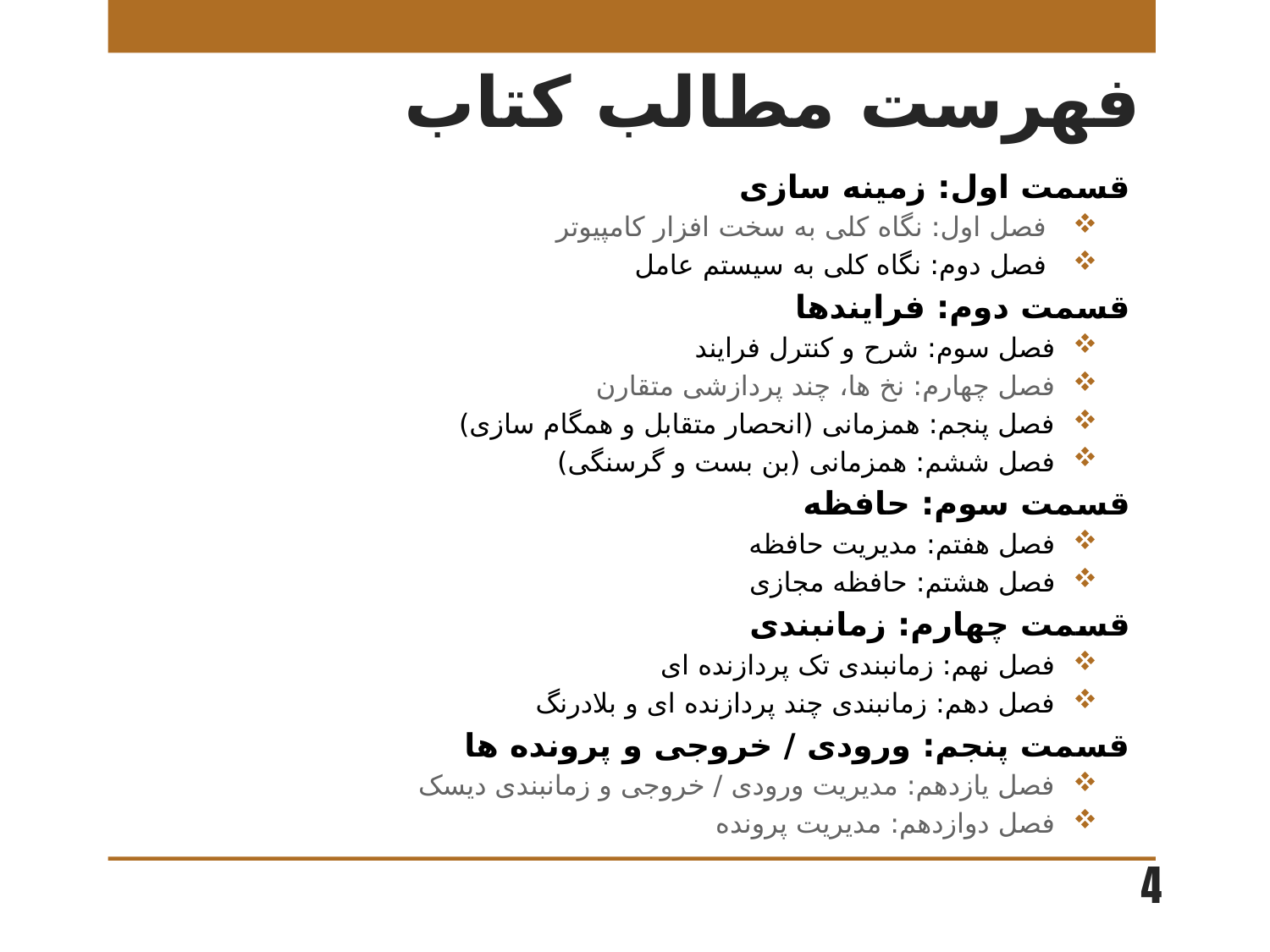

# فهرست مطالب کتاب
قسمت اول: زمینه سازی
فصل اول: نگاه کلی به سخت افزار کامپیوتر
فصل دوم: نگاه کلی به سیستم عامل
قسمت دوم: فرایندها
فصل سوم: شرح و کنترل فرایند
فصل چهارم: نخ ها، چند پردازشی متقارن
فصل پنجم: همزمانی (انحصار متقابل و همگام سازی)
فصل ششم: همزمانی (بن بست و گرسنگی)
قسمت سوم: حافظه
فصل هفتم: مدیریت حافظه
فصل هشتم: حافظه مجازی
قسمت چهارم: زمانبندی
فصل نهم: زمانبندی تک پردازنده ای
فصل دهم: زمانبندی چند پردازنده ای و بلادرنگ
قسمت پنجم: ورودی / خروجی و پرونده ها
فصل یازدهم: مدیریت ورودی / خروجی و زمانبندی دیسک
فصل دوازدهم: مدیریت پرونده
4